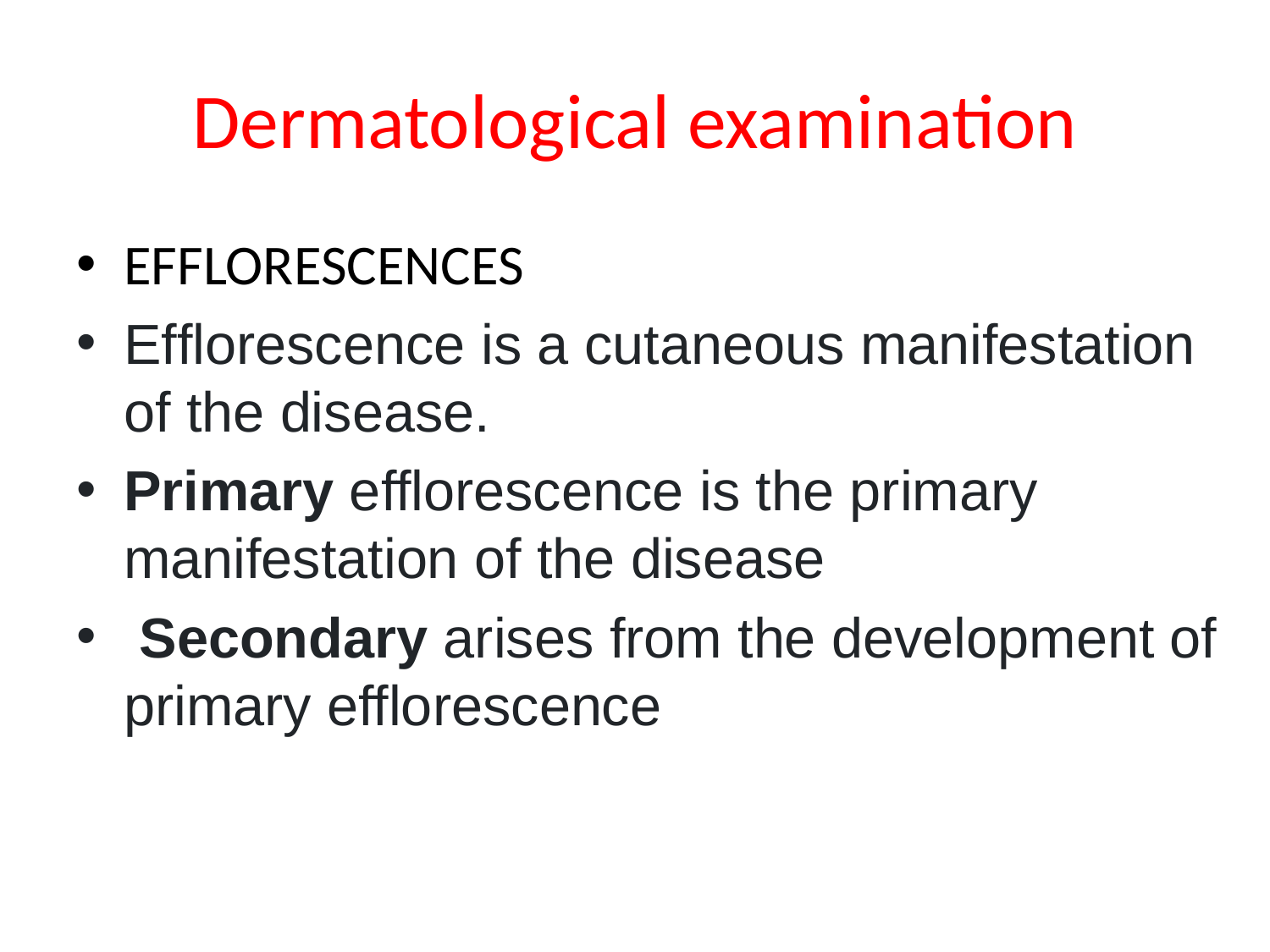

# Dermatological examination
EFFLORESCENCES
Efflorescence is a cutaneous manifestation of the disease.
Primary efflorescence is the primary manifestation of the disease
 Secondary arises from the development of primary efflorescence